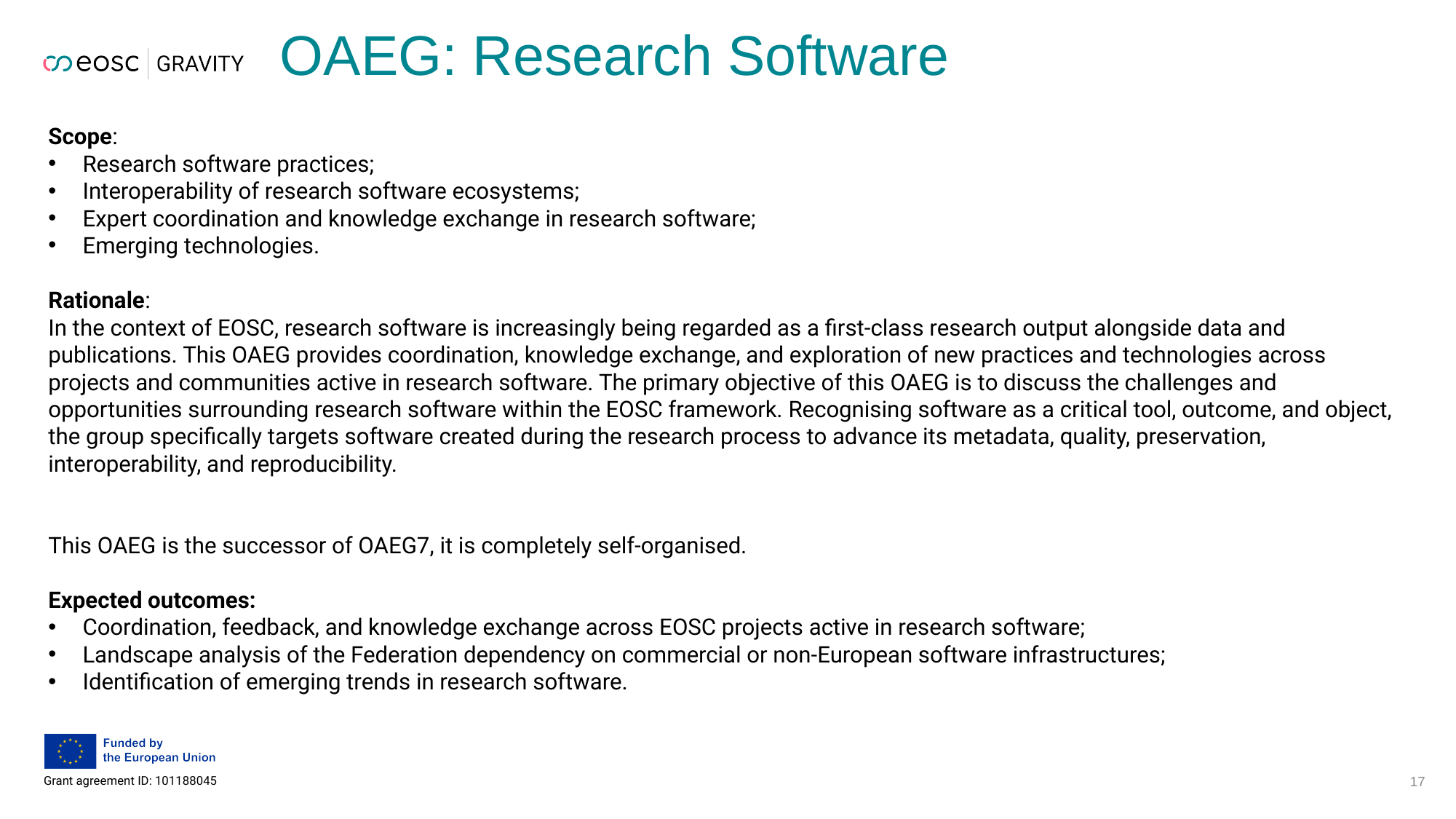

# OAEG: Research Software
Scope:
Research software practices;
Interoperability of research software ecosystems;
Expert coordination and knowledge exchange in research software;
Emerging technologies.

Rationale:
In the context of EOSC, research software is increasingly being regarded as a first-class research output alongside data and publications. This OAEG provides coordination, knowledge exchange, and exploration of new practices and technologies across projects and communities active in research software. The primary objective of this OAEG is to discuss the challenges and opportunities surrounding research software within the EOSC framework. Recognising software as a critical tool, outcome, and object, the group specifically targets software created during the research process to advance its metadata, quality, preservation, interoperability, and reproducibility.

This OAEG is the successor of OAEG7, it is completely self-organised.
Expected outcomes:
Coordination, feedback, and knowledge exchange across EOSC projects active in research software;
Landscape analysis of the Federation dependency on commercial or non-European software infrastructures;
Identification of emerging trends in research software.
17